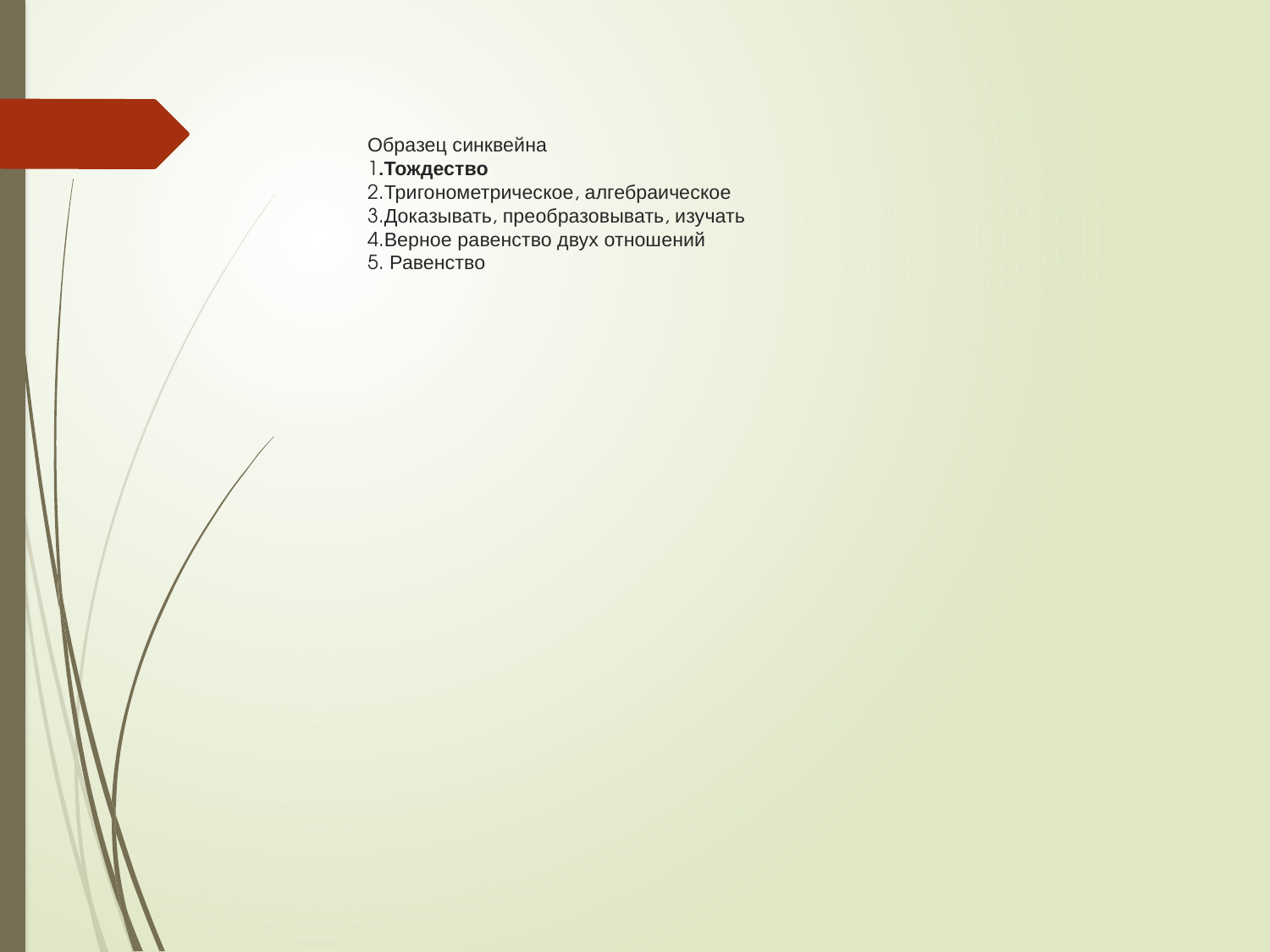

# Образец синквейна 1.Тождество 2.Тригонометрическое, алгебраическое 3.Доказывать, преобразовывать, изучать 4.Верное равенство двух отношений 5. Равенство